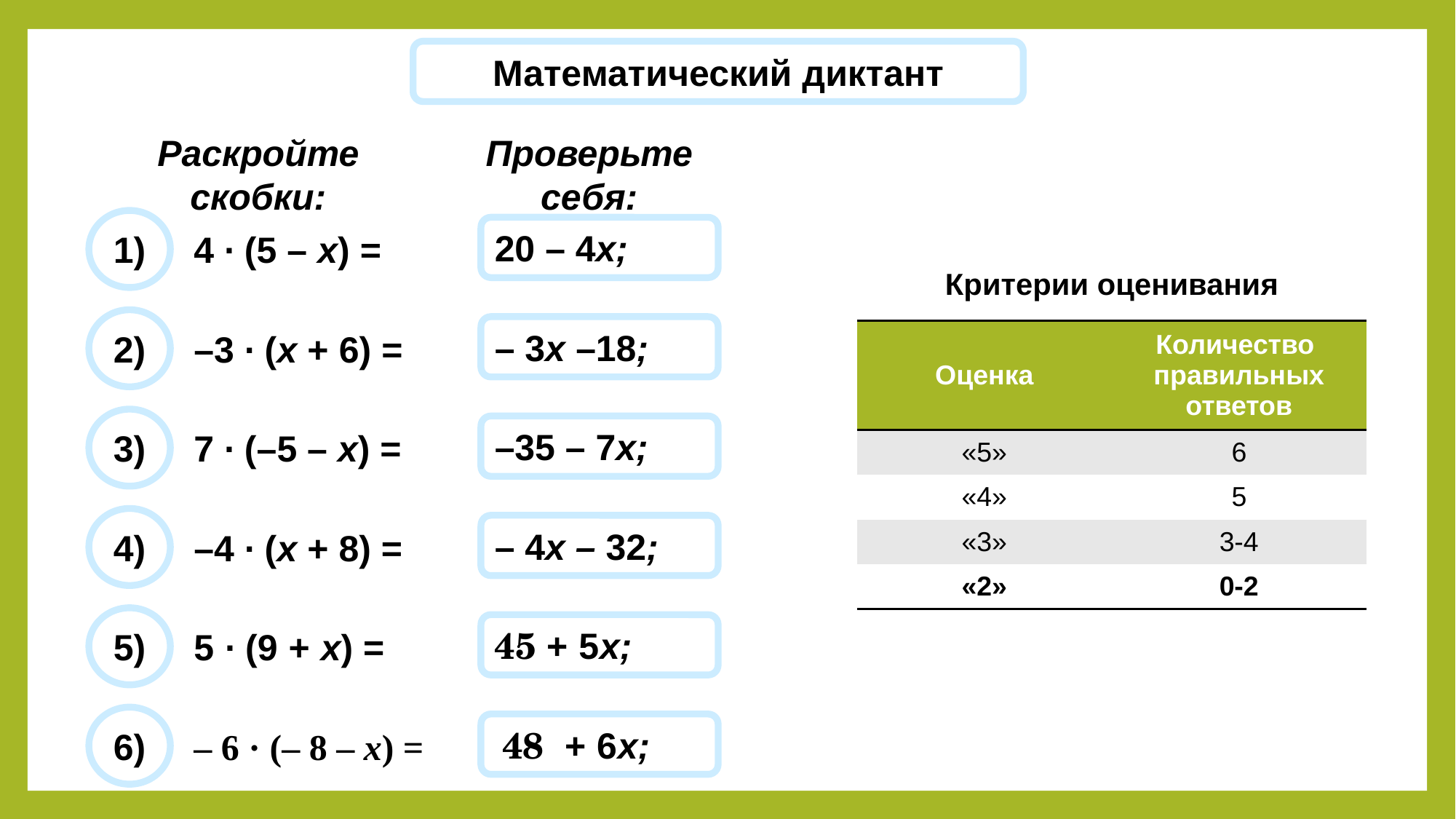

Математический диктант
Раскройте скобки:
Проверьте себя:
1)
20 – 4х;
4 · (5 – х) =
Критерии оценивания
2)
– 3х –18;
| Оценка | Количество правильных ответов |
| --- | --- |
| «5» | 6 |
| «4» | 5 |
| «3» | 3-4 |
| «2» | 0-2 |
–3 · (х + 6) =
3)
–35 – 7х;
7 · (–5 – х) =
4)
– 4х – 32;
–4 · (х + 8) =
5)
45 + 5х;
5 · (9 + х) =
6)
 48  + 6х;
– 6 · (– 8 – х) =